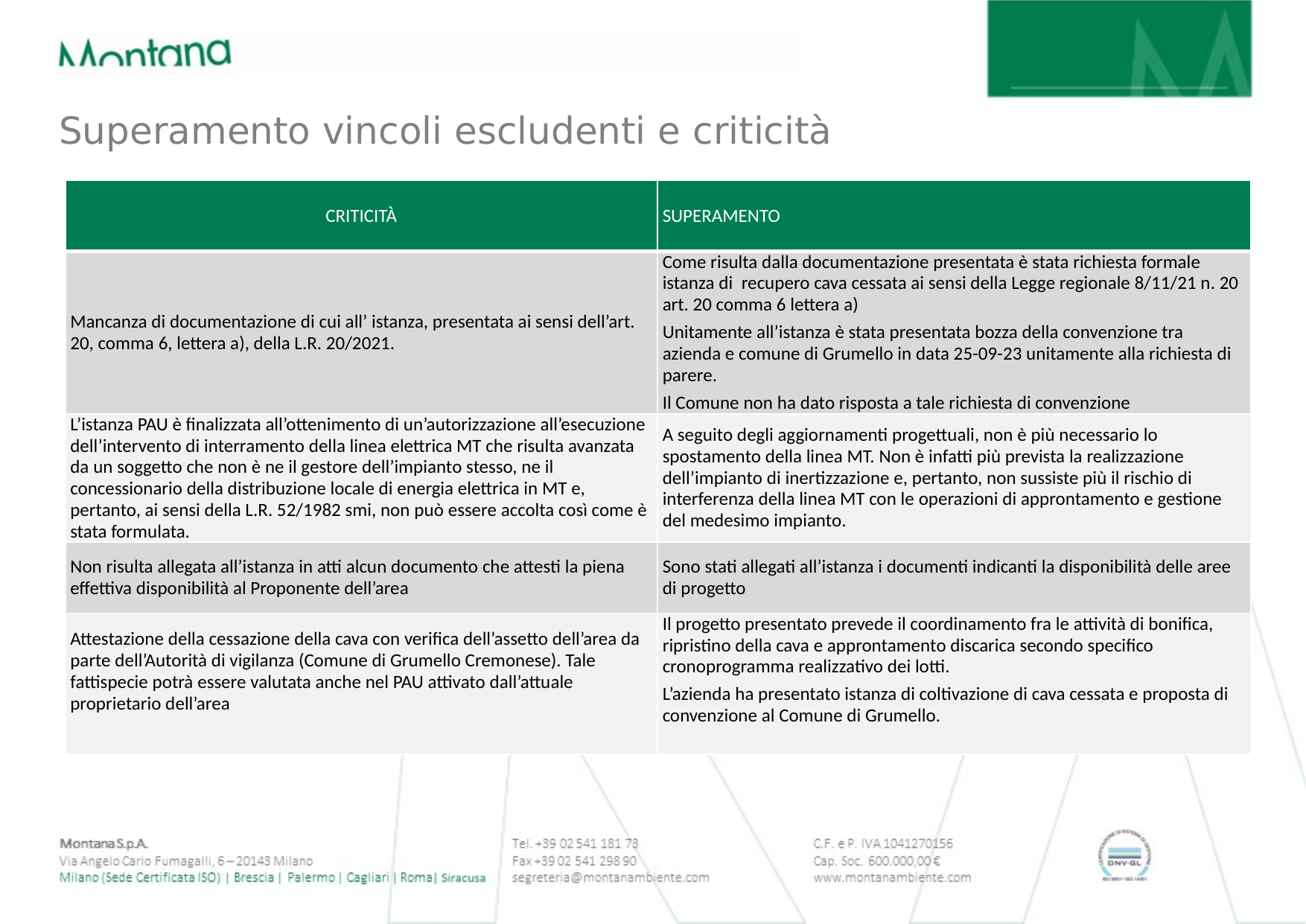

# Superamento vincoli escludenti e criticità
| CRITICITÀ | SUPERAMENTO |
| --- | --- |
| Mancanza di documentazione di cui all’ istanza, presentata ai sensi dell’art. 20, comma 6, lettera a), della L.R. 20/2021. | Come risulta dalla documentazione presentata è stata richiesta formale istanza di recupero cava cessata ai sensi della Legge regionale 8/11/21 n. 20 art. 20 comma 6 lettera a) Unitamente all’istanza è stata presentata bozza della convenzione tra azienda e comune di Grumello in data 25-09-23 unitamente alla richiesta di parere. Il Comune non ha dato risposta a tale richiesta di convenzione |
| L’istanza PAU è finalizzata all’ottenimento di un’autorizzazione all’esecuzione dell’intervento di interramento della linea elettrica MT che risulta avanzata da un soggetto che non è ne il gestore dell’impianto stesso, ne il concessionario della distribuzione locale di energia elettrica in MT e, pertanto, ai sensi della L.R. 52/1982 smi, non può essere accolta così come è stata formulata. | A seguito degli aggiornamenti progettuali, non è più necessario lo spostamento della linea MT. Non è infatti più prevista la realizzazione dell’impianto di inertizzazione e, pertanto, non sussiste più il rischio di interferenza della linea MT con le operazioni di approntamento e gestione del medesimo impianto. |
| Non risulta allegata all’istanza in atti alcun documento che attesti la piena effettiva disponibilità al Proponente dell’area | Sono stati allegati all’istanza i documenti indicanti la disponibilità delle aree di progetto |
| Attestazione della cessazione della cava con verifica dell’assetto dell’area da parte dell’Autorità di vigilanza (Comune di Grumello Cremonese). Tale fattispecie potrà essere valutata anche nel PAU attivato dall’attuale proprietario dell’area | Il progetto presentato prevede il coordinamento fra le attività di bonifica, ripristino della cava e approntamento discarica secondo specifico cronoprogramma realizzativo dei lotti. L’azienda ha presentato istanza di coltivazione di cava cessata e proposta di convenzione al Comune di Grumello. |